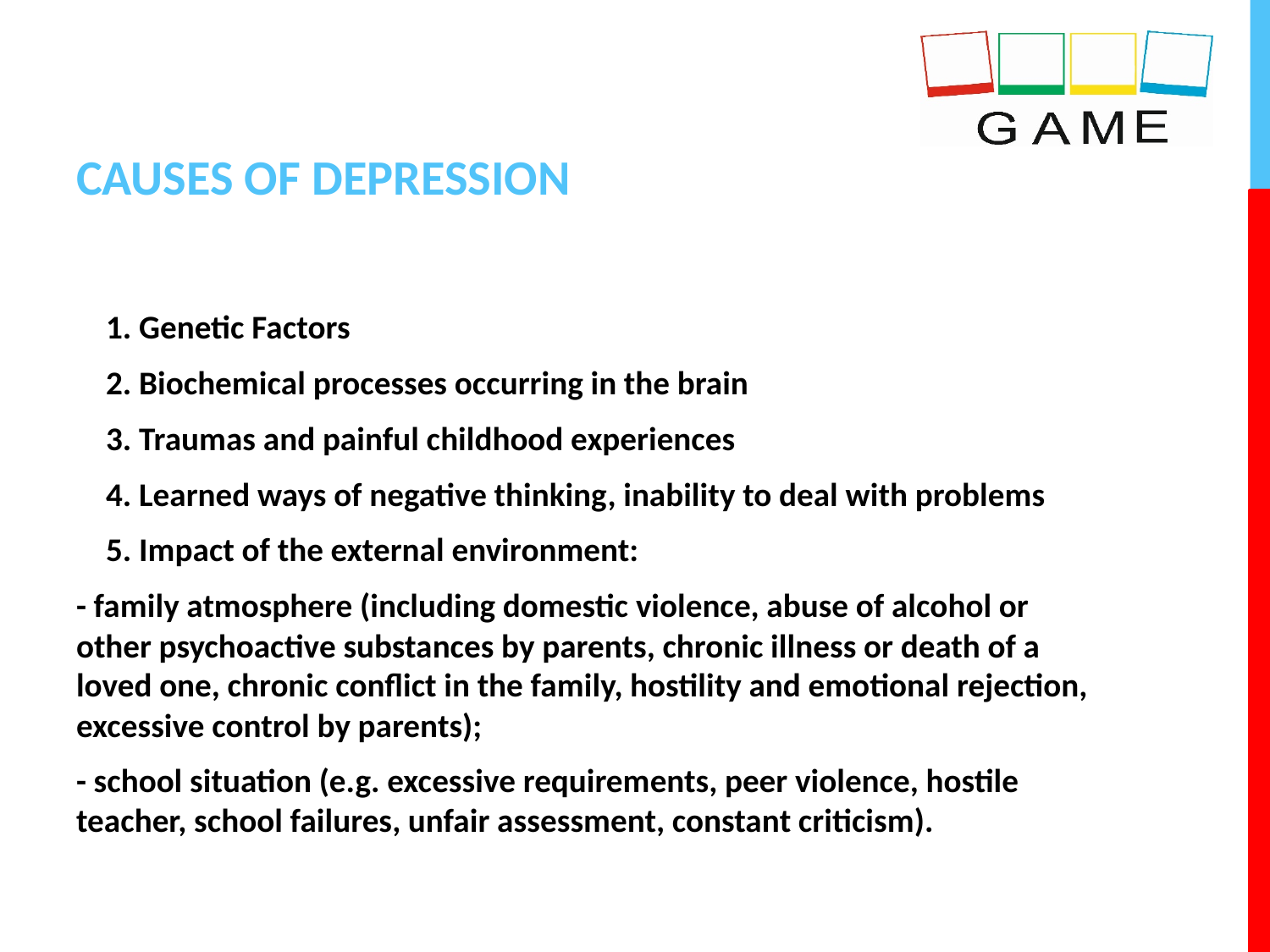

# CAUSES OF DEPRESSION

    1. Genetic Factors
    2. Biochemical processes occurring in the brain
    3. Traumas and painful childhood experiences
    4. Learned ways of negative thinking, inability to deal with problems
    5. Impact of the external environment:
- family atmosphere (including domestic violence, abuse of alcohol or other psychoactive substances by parents, chronic illness or death of a loved one, chronic conflict in the family, hostility and emotional rejection, excessive control by parents);
- school situation (e.g. excessive requirements, peer violence, hostile teacher, school failures, unfair assessment, constant criticism).